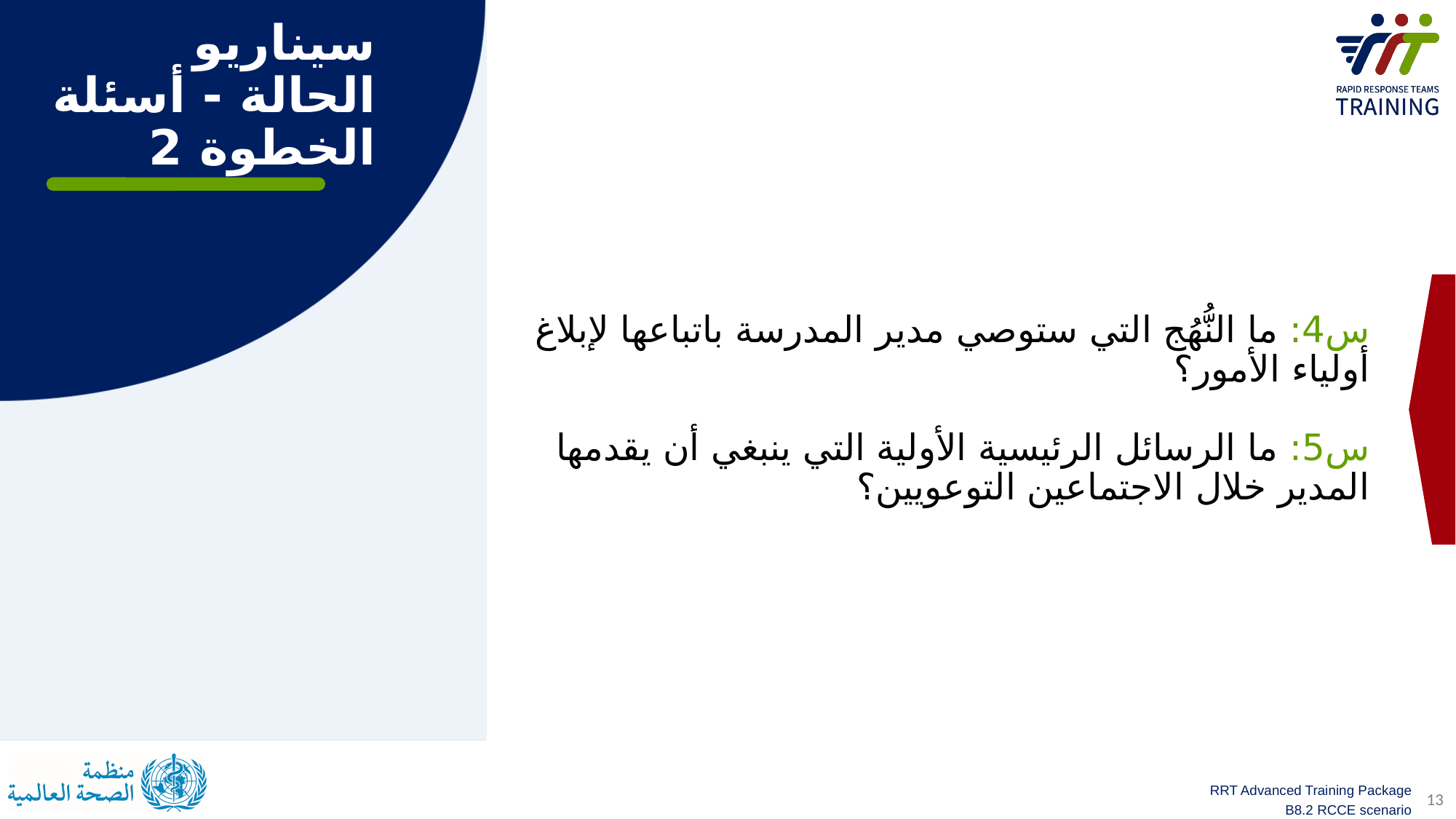

سيناريو الحالة - أسئلة الخطوة 2
س4: ما النُّهُج التي ستوصي مدير المدرسة باتباعها لإبلاغ أولياء الأمور؟

س5: ما الرسائل الرئيسية الأولية التي ينبغي أن يقدمها المدير خلال الاجتماعين التوعويين؟